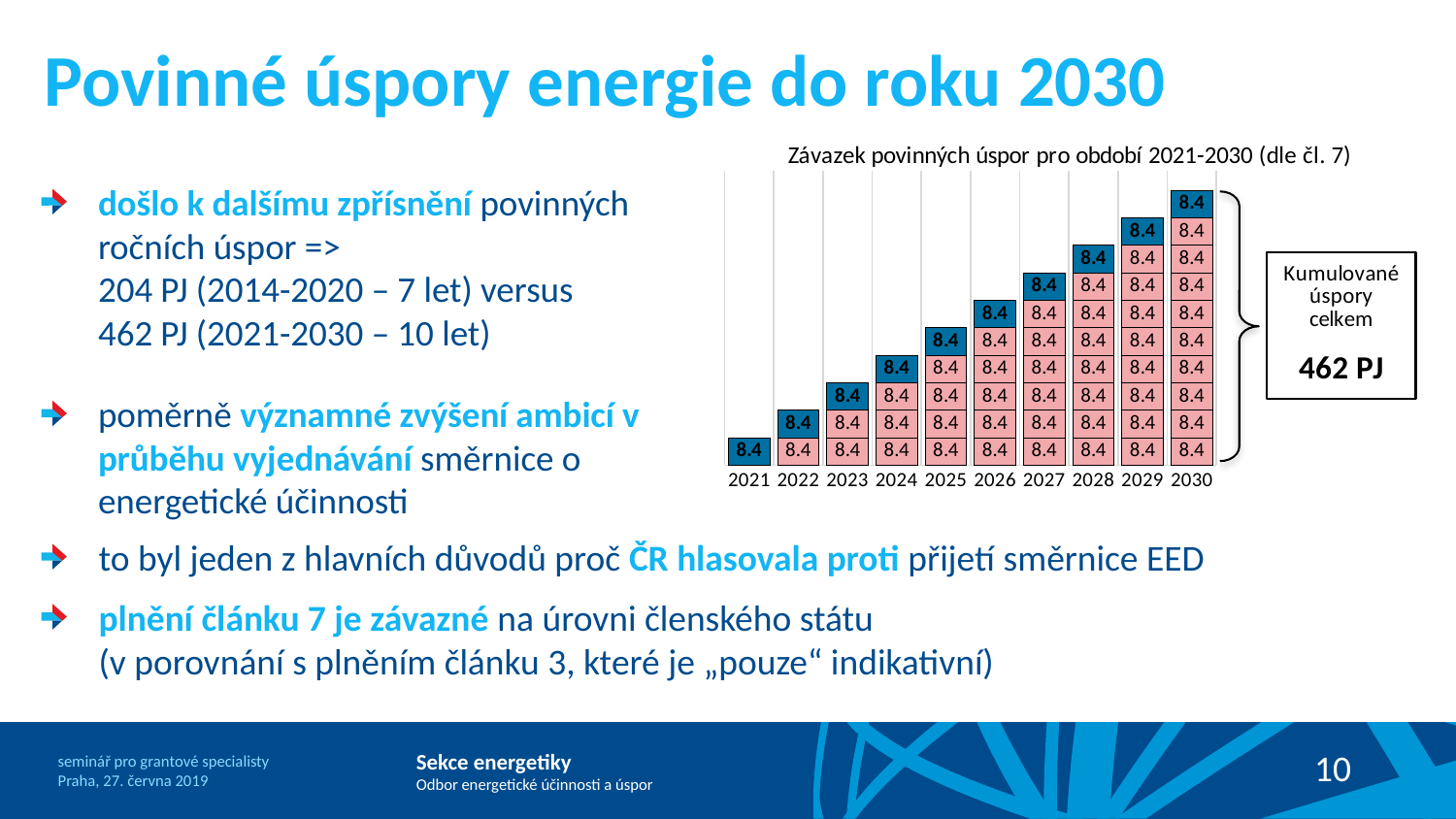

# Povinné úspory energie do roku 2030
došlo k dalšímu zpřísnění povinných ročních úspor =>
204 PJ (2014-2020 – 7 let) versus
462 PJ (2021-2030 – 10 let)

poměrně významné zvýšení ambicí v průběhu vyjednávání směrnice o energetické účinnosti

### Chart: Závazek povinných úspor pro období 2021-2030 (dle čl. 7)

| Category | 2021 | 2022 | 2023 | 2024 | 2025 | 2026 | 2027 | 2028 |  |  |
|---|---|---|---|---|---|---|---|---|---|---|
| 2021 | None | None | None | None | None | None | None | None | None | 8.4 |
| 2022 | None | None | None | None | None | None | None | None | 8.4 | 8.4 |
| 2023 | None | None | None | None | None | None | None | 8.4 | 8.4 | 8.4 |
| 2024 | None | None | None | None | None | None | 8.4 | 8.4 | 8.4 | 8.4 |
| 2025 | None | None | None | None | None | 8.4 | 8.4 | 8.4 | 8.4 | 8.4 |
| 2026 | None | None | None | None | 8.4 | 8.4 | 8.4 | 8.4 | 8.4 | 8.4 |
| 2027 | None | None | None | 8.4 | 8.4 | 8.4 | 8.4 | 8.4 | 8.4 | 8.4 |
| 2028 | None | None | 8.4 | 8.4 | 8.4 | 8.4 | 8.4 | 8.4 | 8.4 | 8.4 |
| 2029 | None | 8.4 | 8.4 | 8.4 | 8.4 | 8.4 | 8.4 | 8.4 | 8.4 | 8.4 |
| 2030 | 8.4 | 8.4 | 8.4 | 8.4 | 8.4 | 8.4 | 8.4 | 8.4 | 8.4 | 8.4 |
to byl jeden z hlavních důvodů proč ČR hlasovala proti přijetí směrnice EED
plnění článku 7 je závazné na úrovni členského státu
(v porovnání s plněním článku 3, které je „pouze“ indikativní)